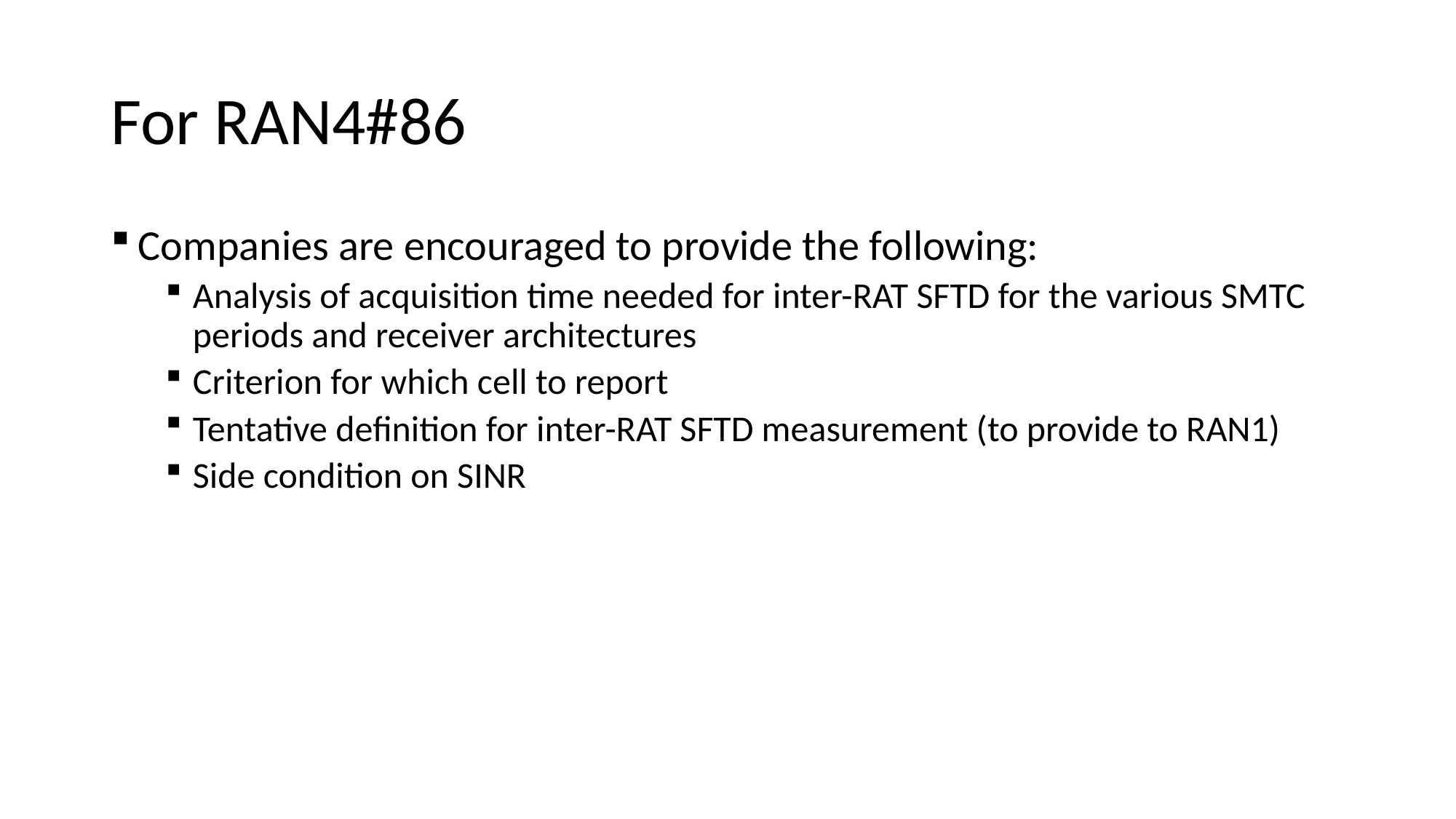

# For RAN4#86
Companies are encouraged to provide the following:
Analysis of acquisition time needed for inter-RAT SFTD for the various SMTC periods and receiver architectures
Criterion for which cell to report
Tentative definition for inter-RAT SFTD measurement (to provide to RAN1)
Side condition on SINR